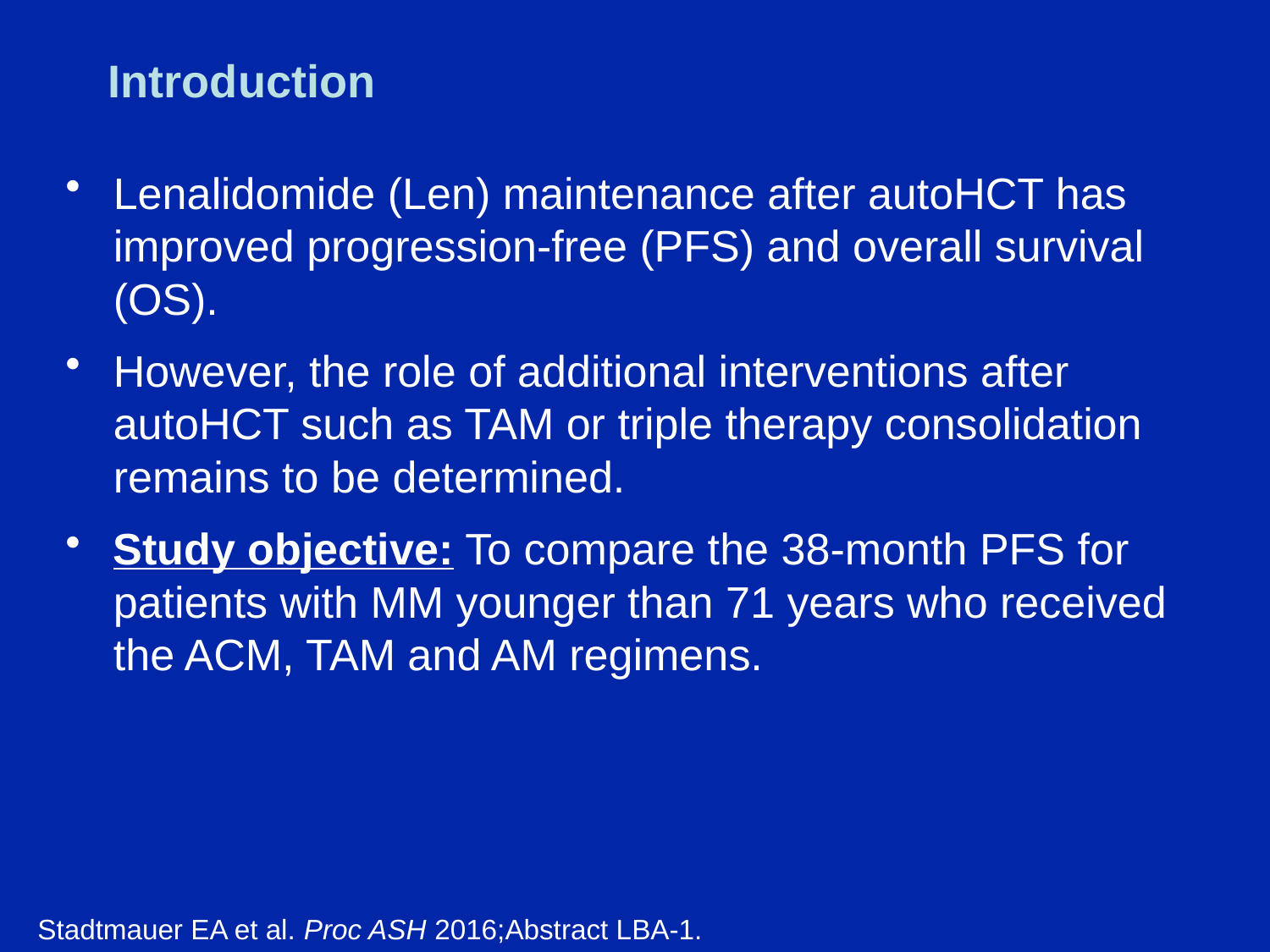

# Introduction
Lenalidomide (Len) maintenance after autoHCT has improved progression-free (PFS) and overall survival (OS).
However, the role of additional interventions after autoHCT such as TAM or triple therapy consolidation remains to be determined.
Study objective: To compare the 38-month PFS for patients with MM younger than 71 years who received the ACM, TAM and AM regimens.
Stadtmauer EA et al. Proc ASH 2016;Abstract LBA-1.